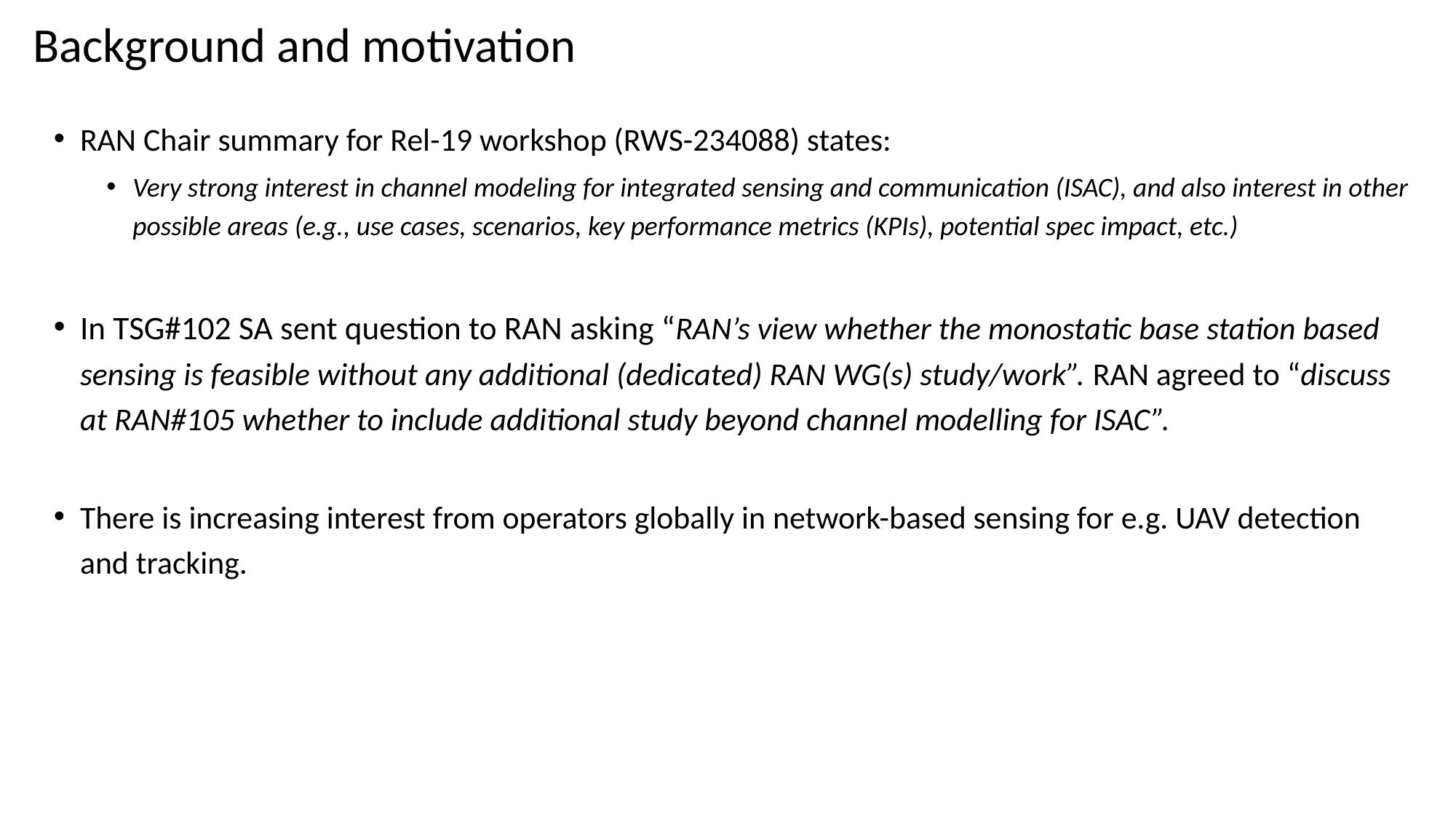

# Background and motivation
RAN Chair summary for Rel-19 workshop (RWS-234088) states:
Very strong interest in channel modeling for integrated sensing and communication (ISAC), and also interest in other possible areas (e.g., use cases, scenarios, key performance metrics (KPIs), potential spec impact, etc.)

In TSG#102 SA sent question to RAN asking “RAN’s view whether the monostatic base station based sensing is feasible without any additional (dedicated) RAN WG(s) study/work”. RAN agreed to “discuss at RAN#105 whether to include additional study beyond channel modelling for ISAC”.

There is increasing interest from operators globally in network-based sensing for e.g. UAV detection and tracking.